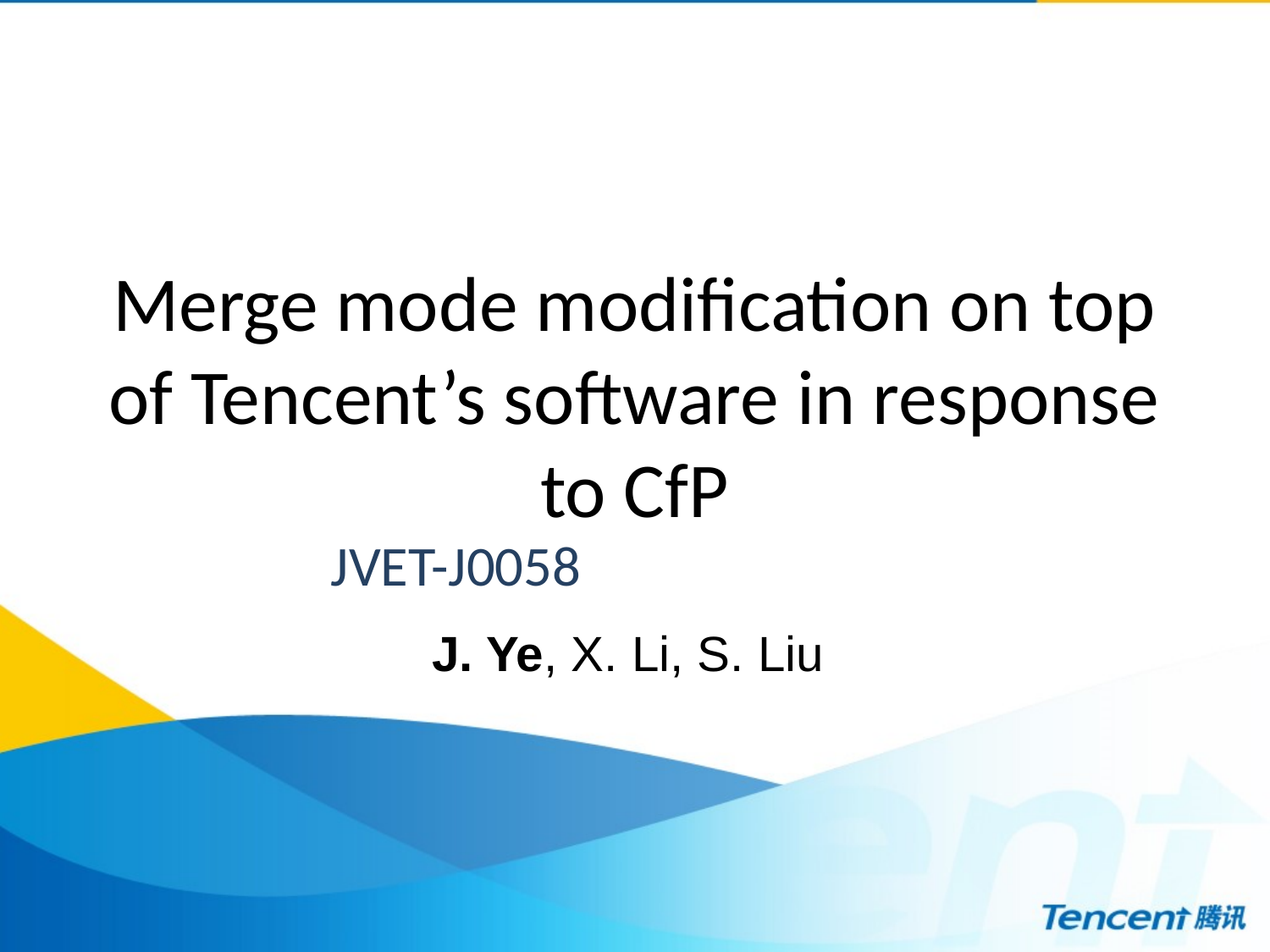

# Merge mode modification on top of Tencent’s software in response to CfP

JVET-J0058
J. Ye, X. Li, S. Liu